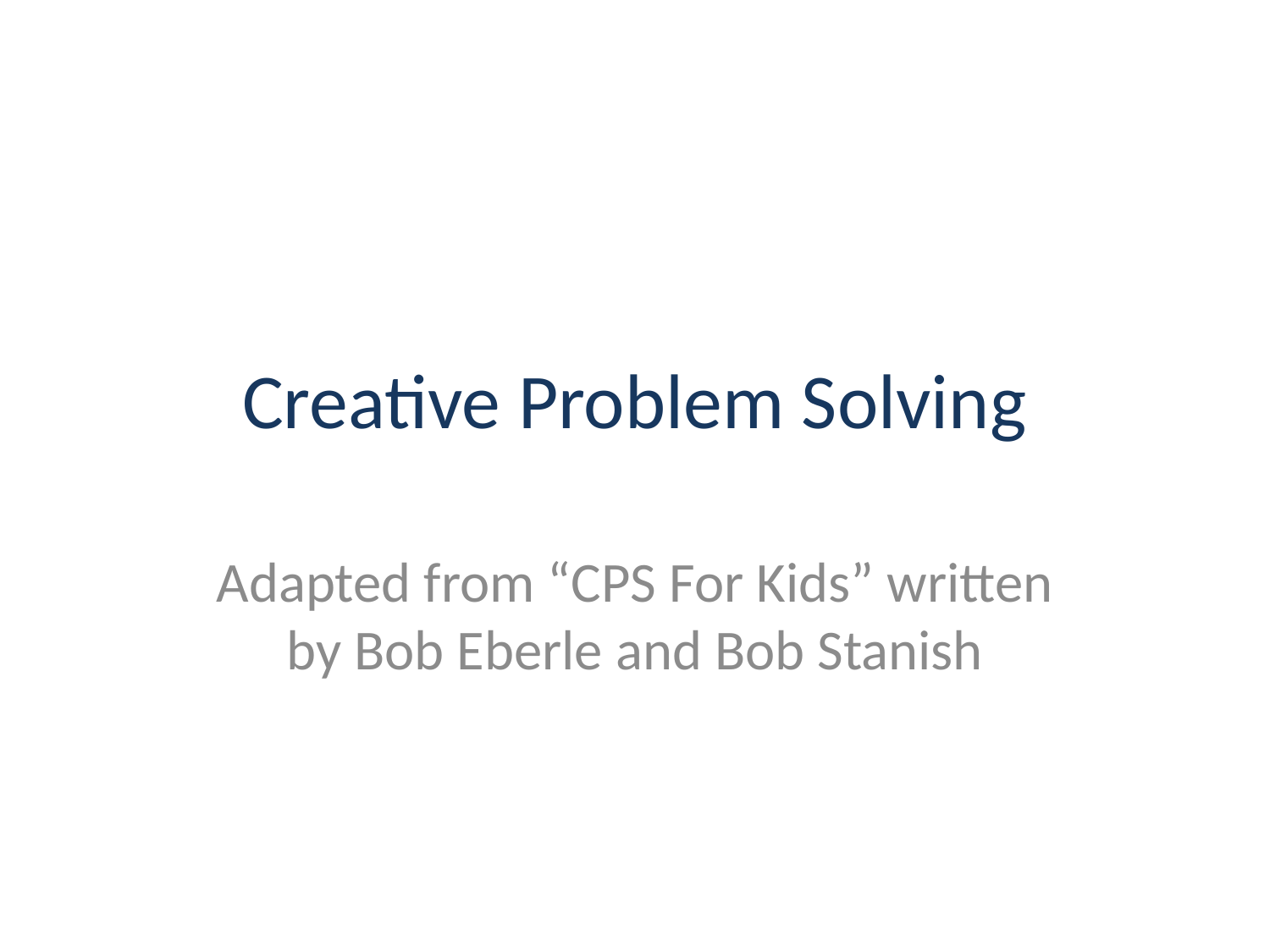

# Creative Problem Solving
Adapted from “CPS For Kids” written by Bob Eberle and Bob Stanish